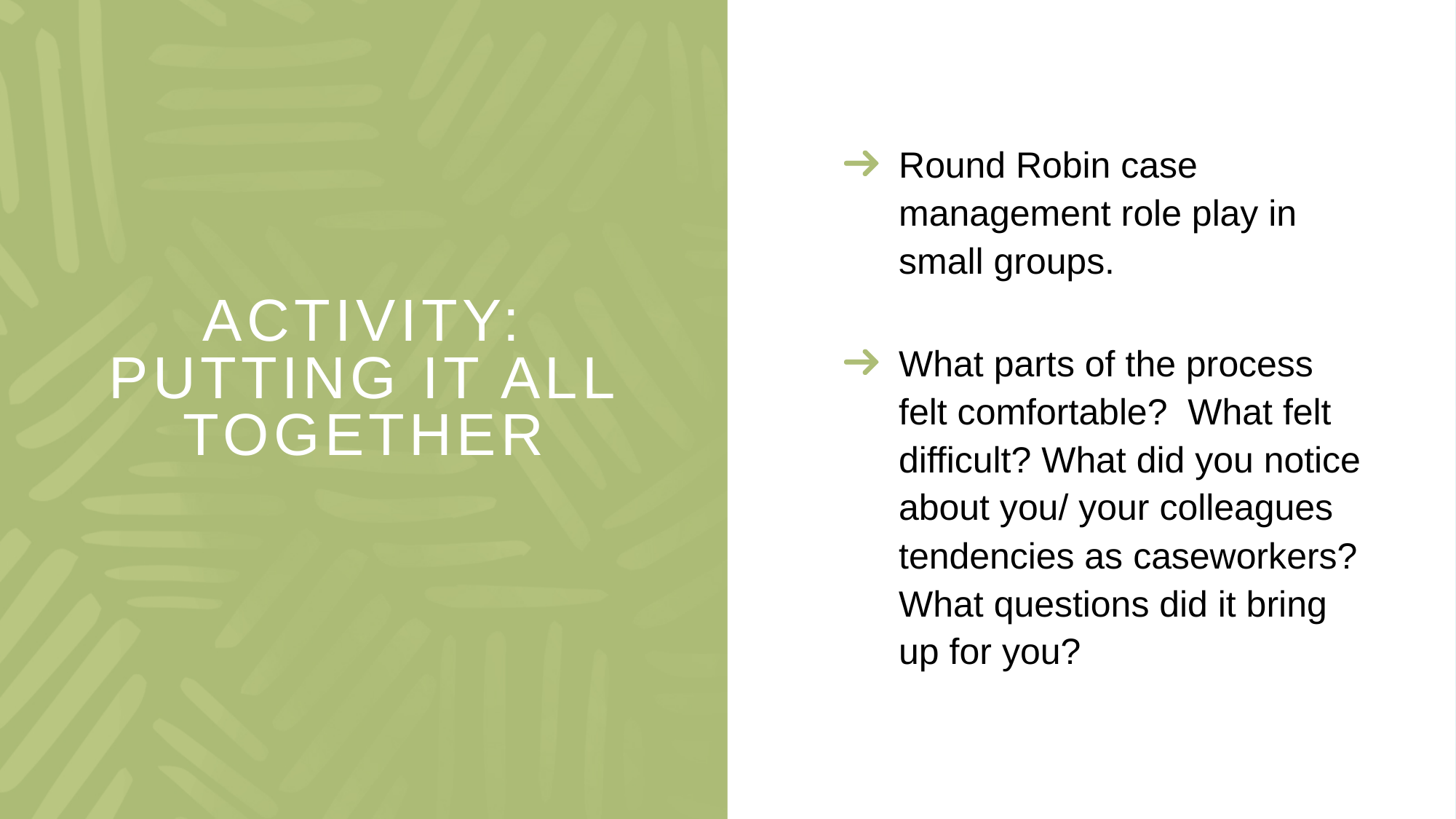

Round Robin case management role play in small groups.
What parts of the process felt comfortable?  What felt difficult? What did you notice about you/ your colleagues tendencies as caseworkers? What questions did it bring up for you?
# ACTIVITY: PUTTING IT ALL TOGETHER